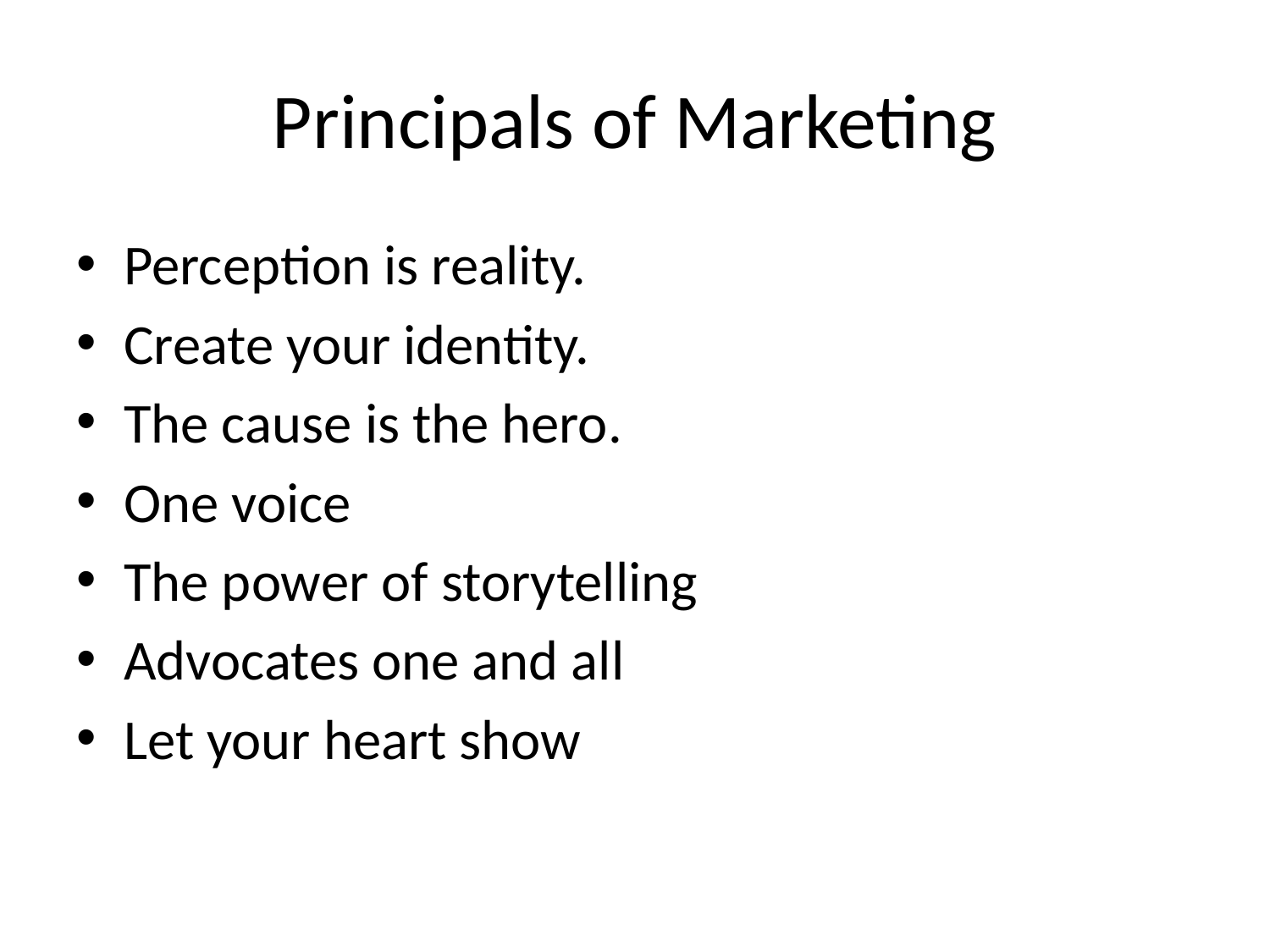

# Principals of Marketing
Perception is reality.
Create your identity.
The cause is the hero.
One voice
The power of storytelling
Advocates one and all
Let your heart show